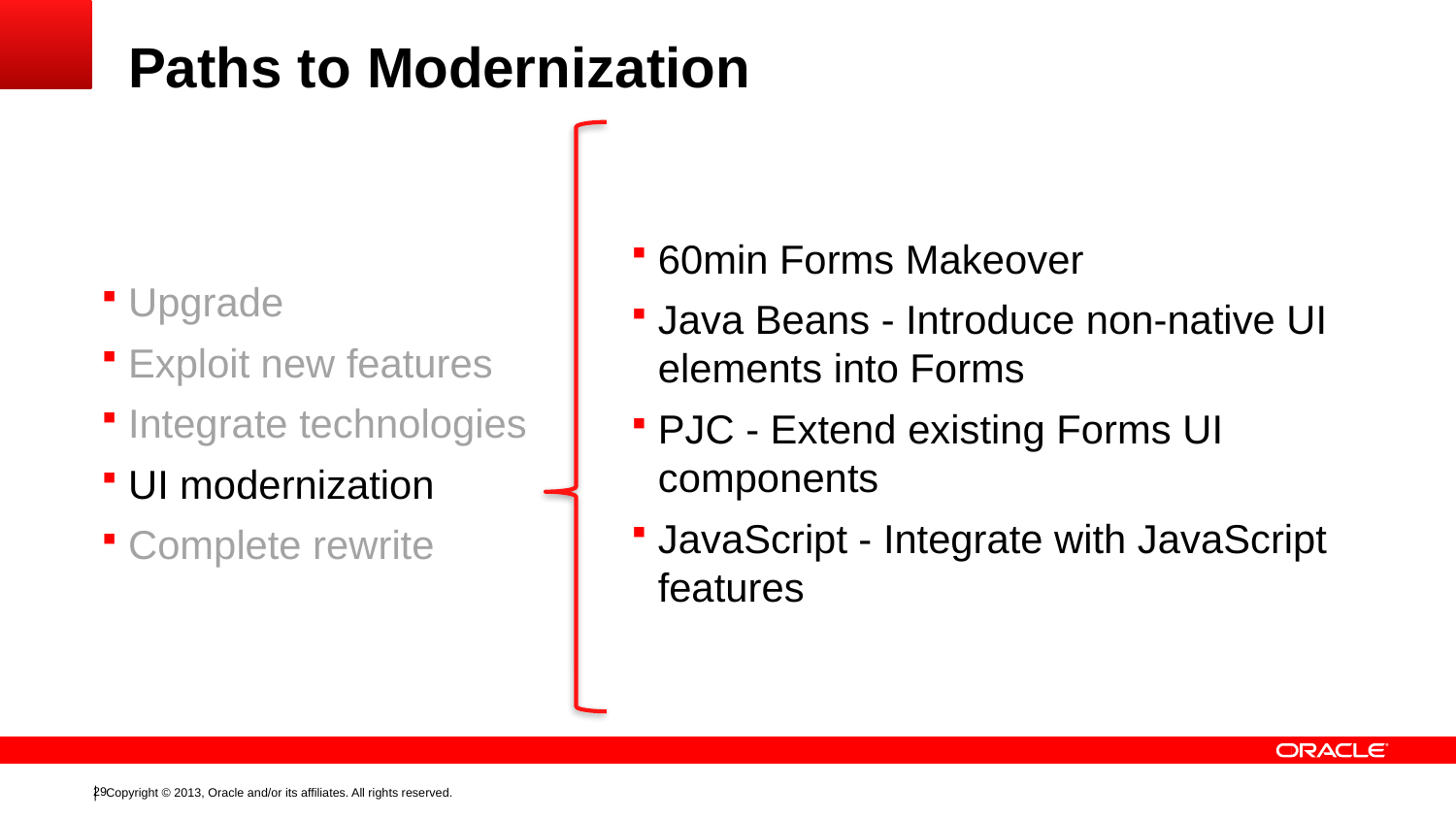

# Paths to Modernization
60min Forms Makeover
Java Beans - Introduce non-native UI elements into Forms
PJC - Extend existing Forms UI components
JavaScript - Integrate with JavaScript features
Upgrade
Exploit new features
Integrate technologies
UI modernization
Complete rewrite